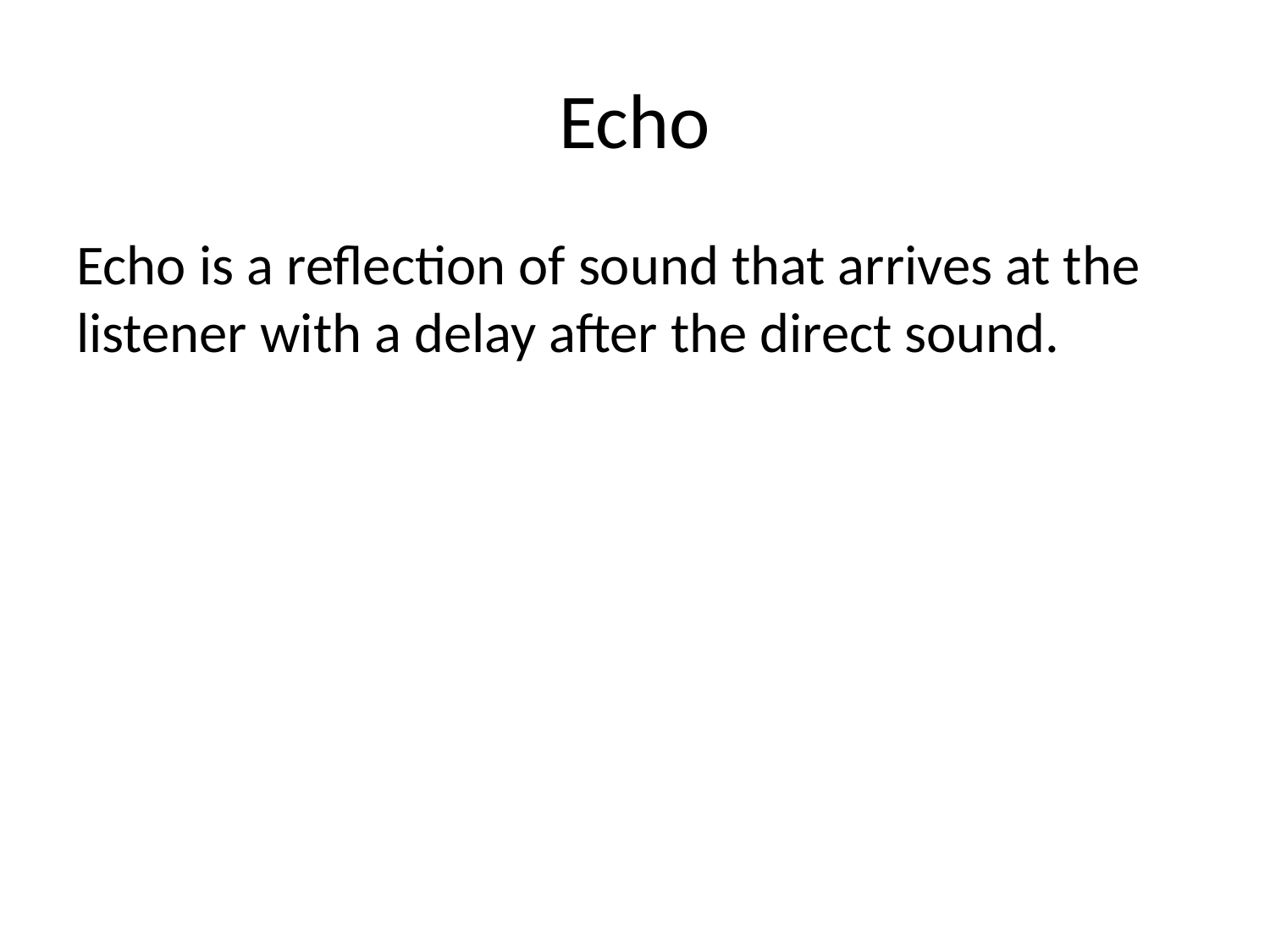

# Echo
Echo is a reflection of sound that arrives at the listener with a delay after the direct sound.